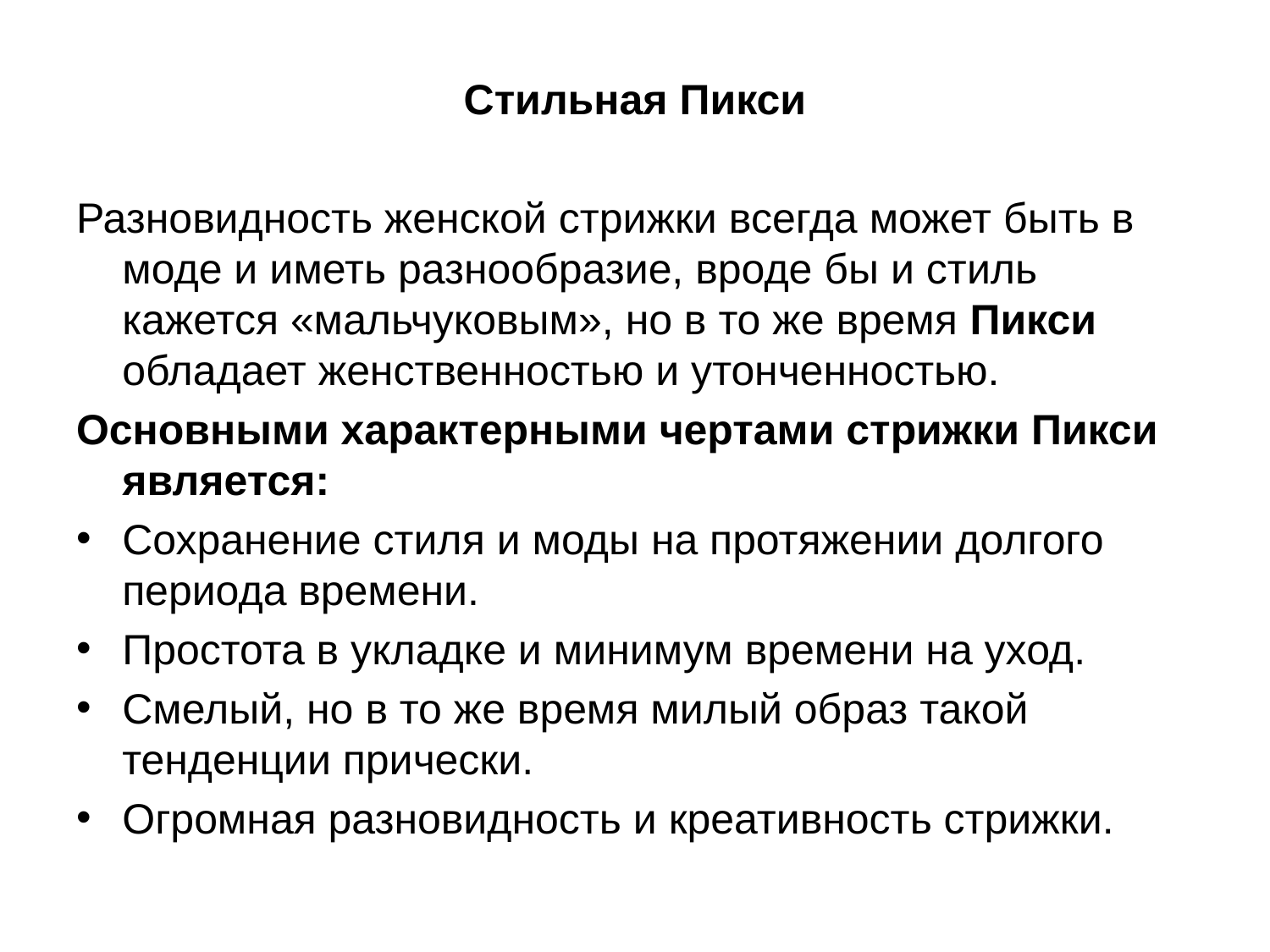

Стильная Пикси

Разновидность женской стрижки всегда может быть в моде и иметь разнообразие, вроде бы и стиль кажется «мальчуковым», но в то же время Пикси обладает женственностью и утонченностью.
Основными характерными чертами стрижки Пикси является:
Сохранение стиля и моды на протяжении долгого периода времени.
Простота в укладке и минимум времени на уход.
Смелый, но в то же время милый образ такой тенденции прически.
Огромная разновидность и креативность стрижки.